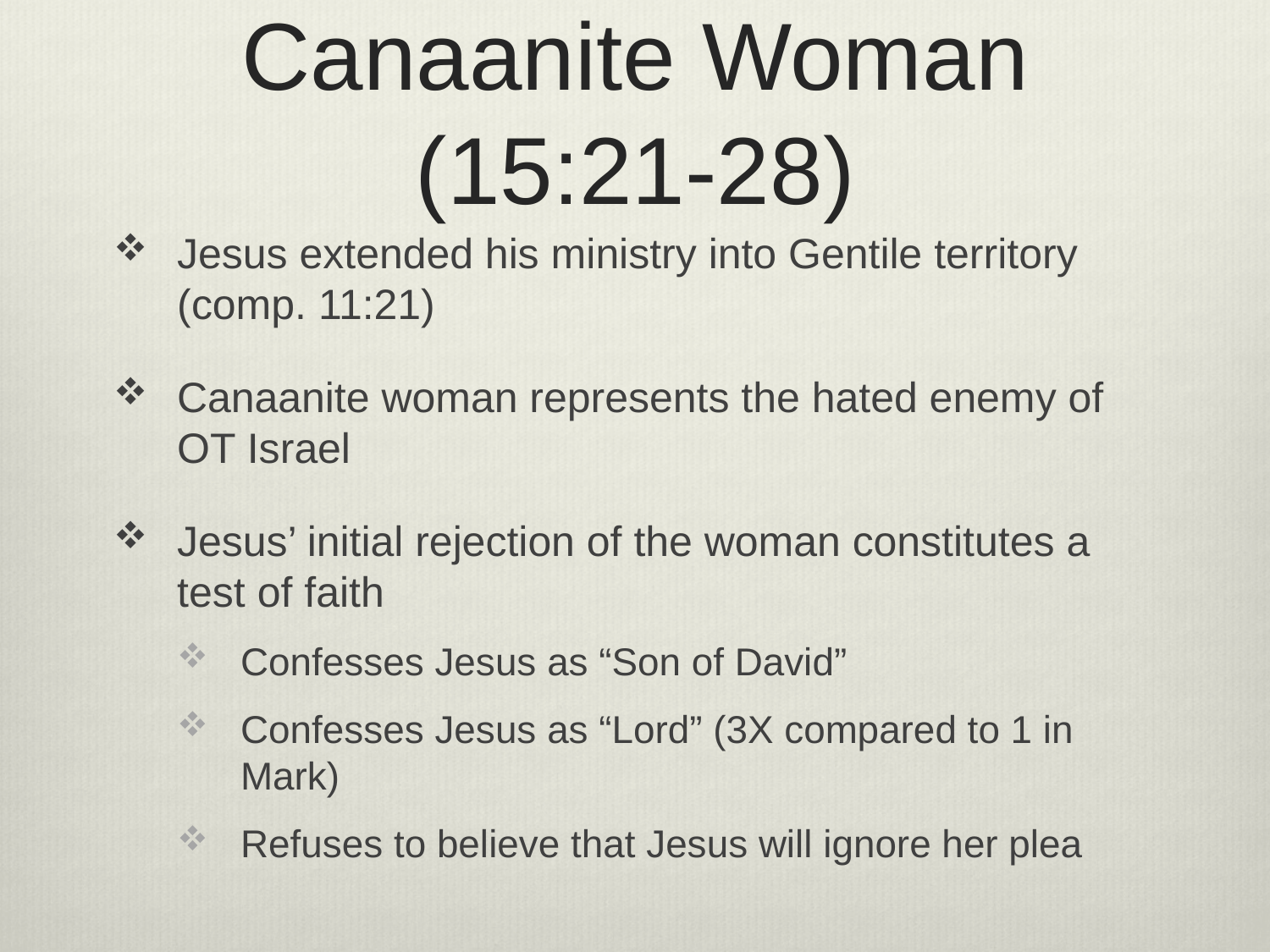

# Canaanite Woman (15:21-28)
Jesus extended his ministry into Gentile territory (comp. 11:21)
Canaanite woman represents the hated enemy of OT Israel
Jesus’ initial rejection of the woman constitutes a test of faith
Confesses Jesus as “Son of David”
Confesses Jesus as “Lord” (3X compared to 1 in Mark)
Refuses to believe that Jesus will ignore her plea